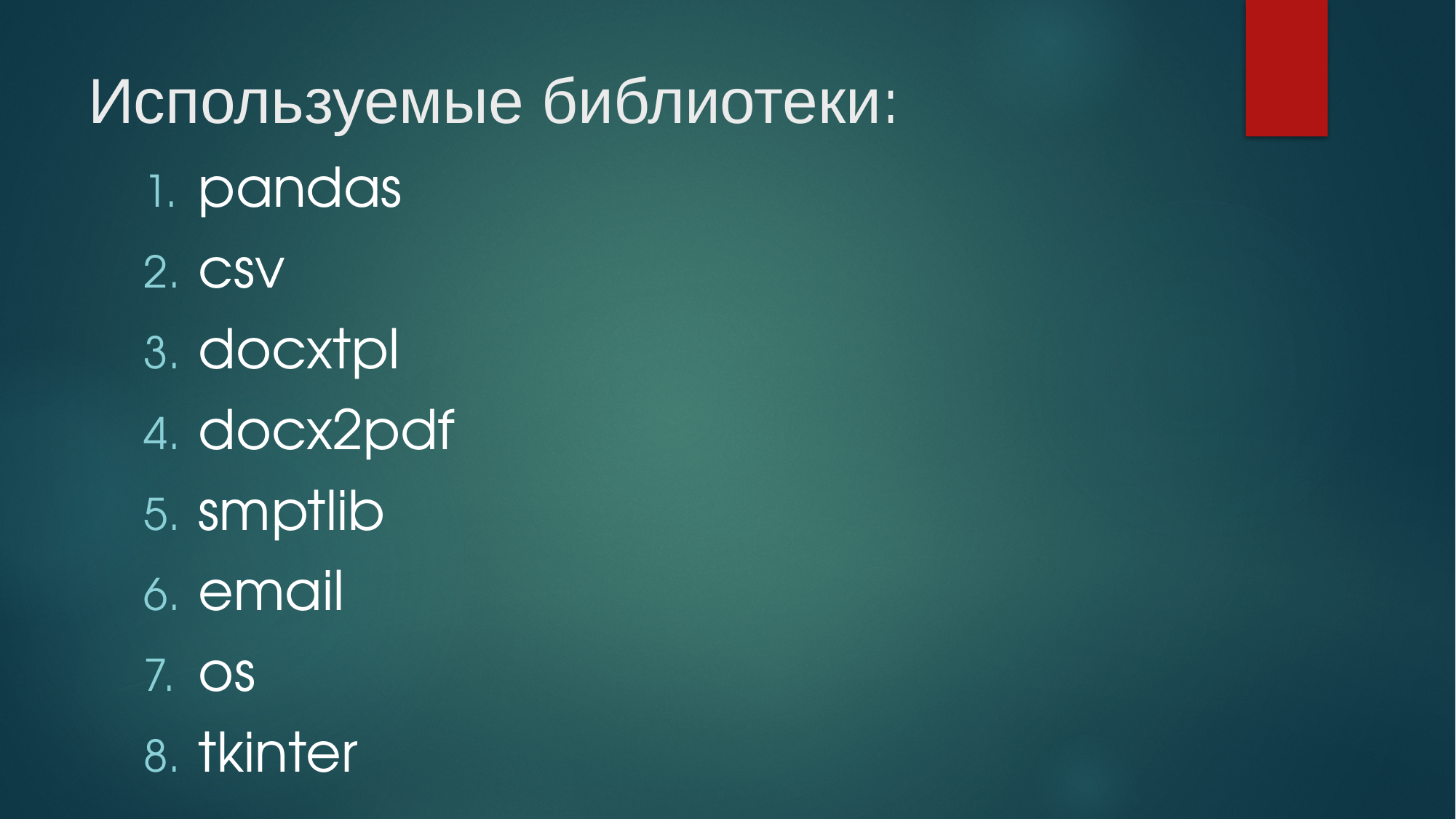

# Используемые библиотеки:
pandas
csv
docxtpl
docx2pdf
smptlib
email
os
tkinter